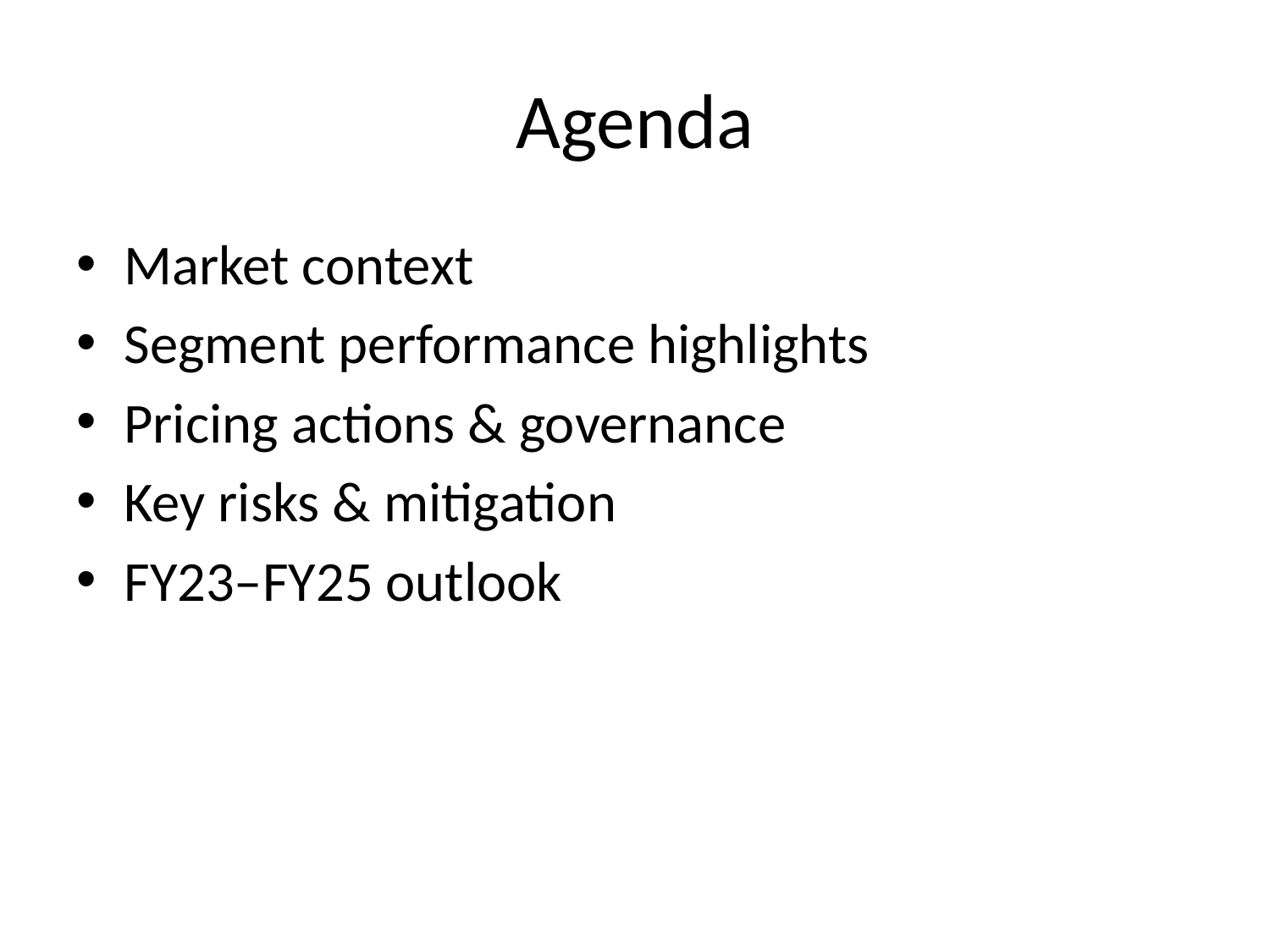

# Agenda
Market context
Segment performance highlights
Pricing actions & governance
Key risks & mitigation
FY23–FY25 outlook